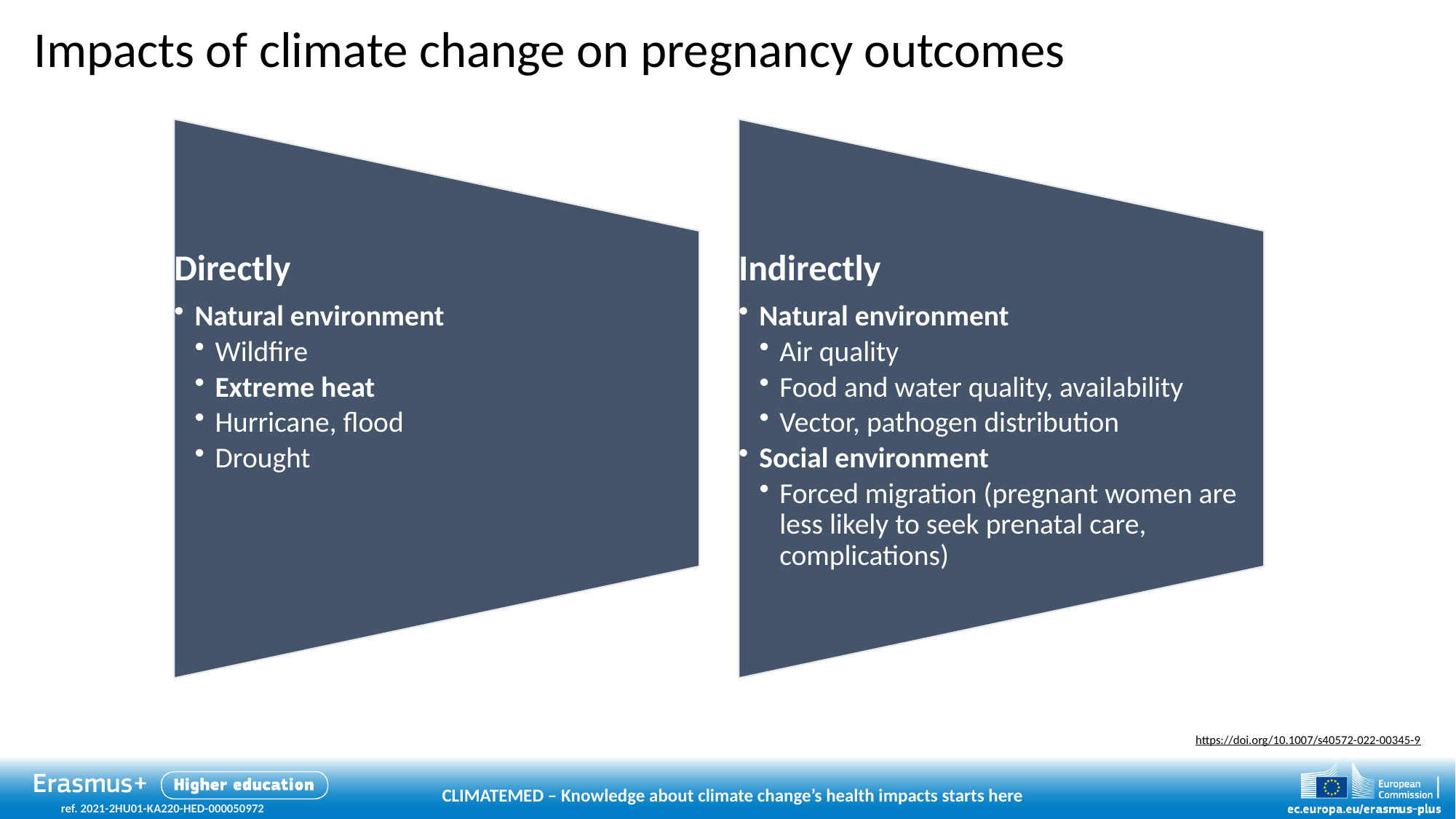

# Impacts of climate change on pregnancy outcomes
Directly
Natural environment
Wildfire
Extreme heat
Hurricane, flood
Drought
Indirectly
Natural environment
Air quality
Food and water quality, availability
Vector, pathogen distribution
Social environment
Forced migration (pregnant women are less likely to seek prenatal care, complications)
https://doi.org/10.1007/s40572-022-00345-9